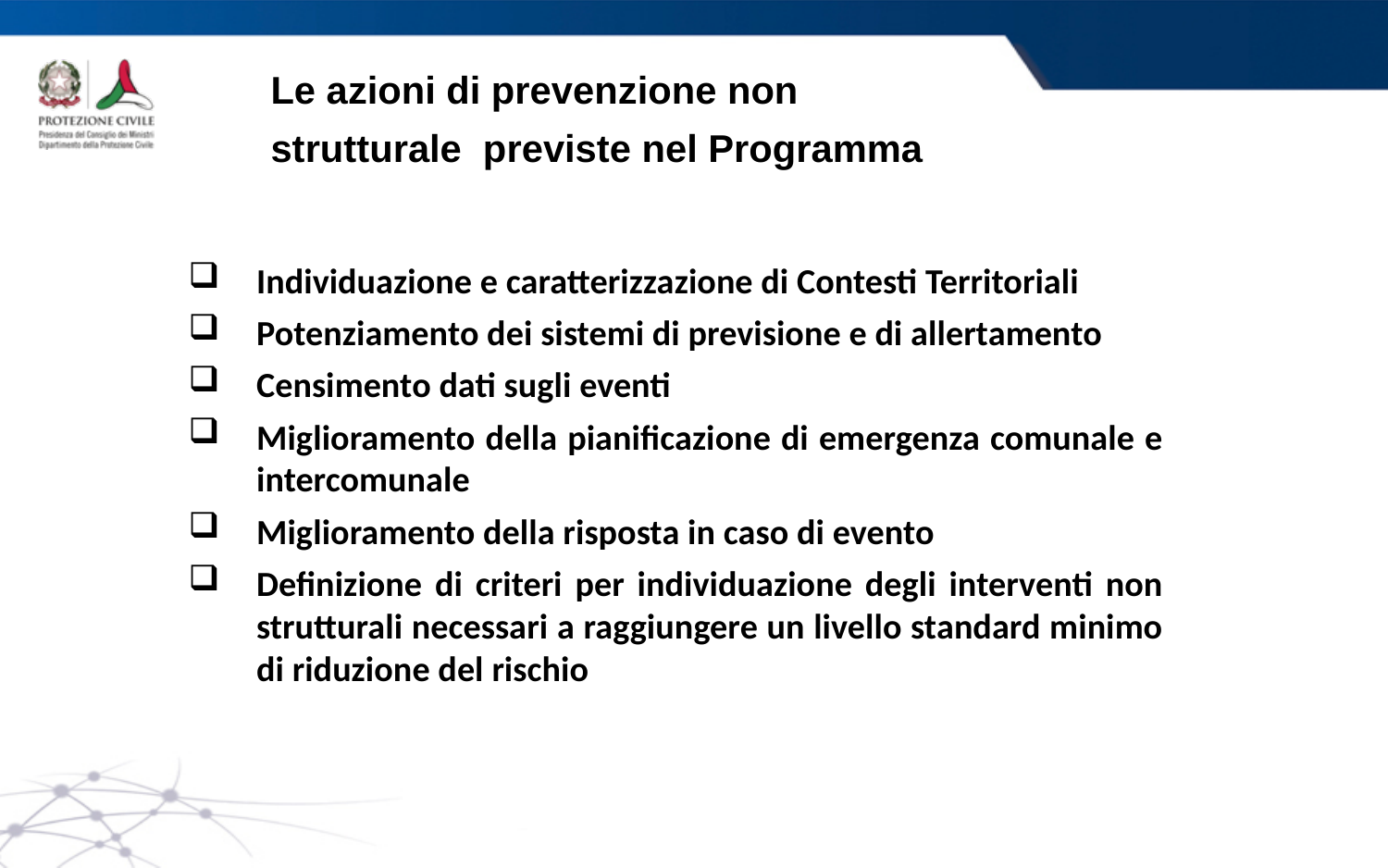

# Le azioni di prevenzione non strutturale  previste nel Programma
Individuazione e caratterizzazione di Contesti Territoriali
Potenziamento dei sistemi di previsione e di allertamento
Censimento dati sugli eventi
Miglioramento della pianificazione di emergenza comunale e intercomunale
Miglioramento della risposta in caso di evento
Definizione di criteri per individuazione degli interventi non strutturali necessari a raggiungere un livello standard minimo di riduzione del rischio